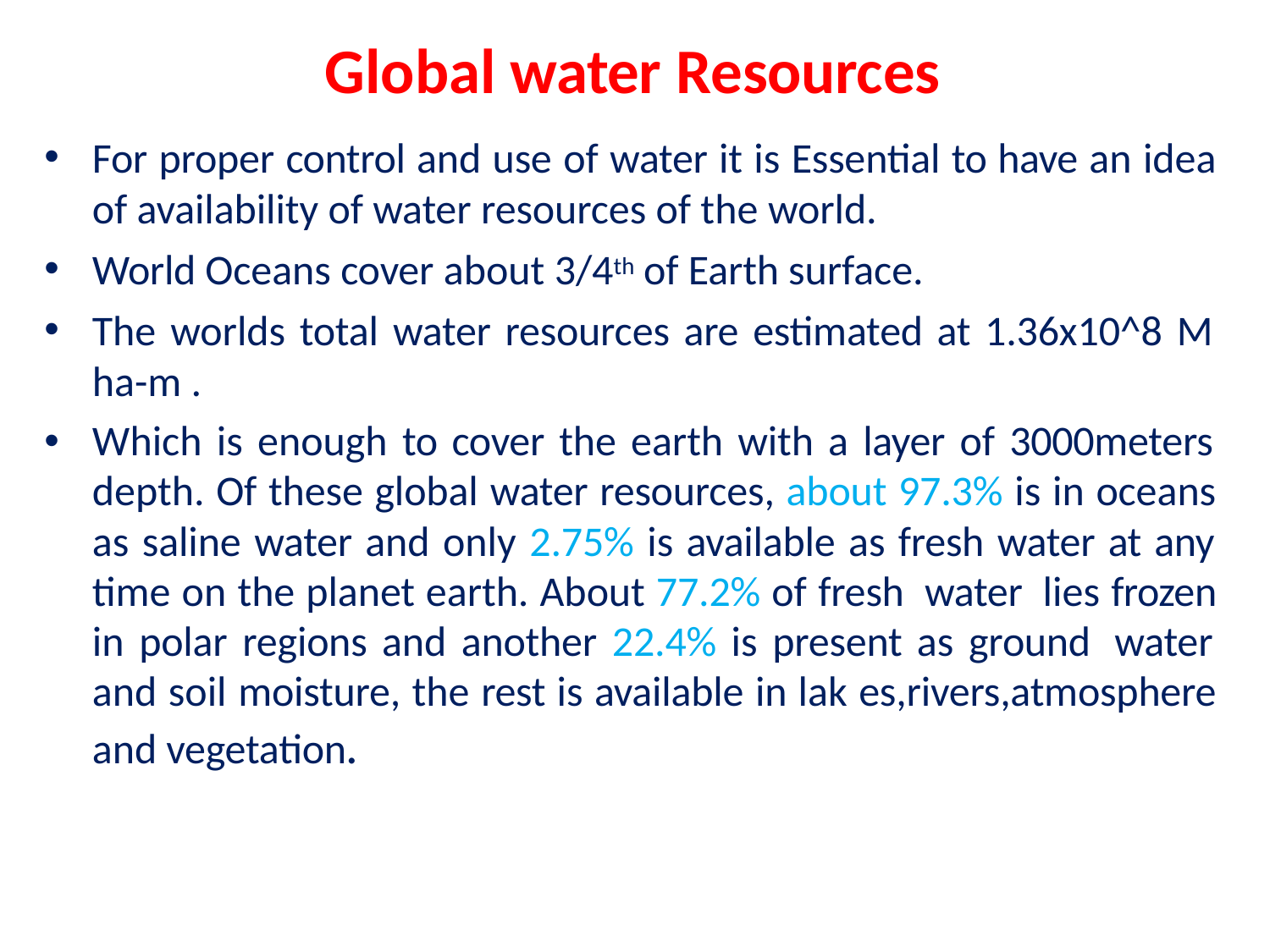

# Global water Resources
For proper control and use of water it is Essential to have an idea  of availability of water resources of the world.
World Oceans cover about 3/4th of Earth surface.
The worlds total water resources are estimated at 1.36x10^8 M  ha-m .
Which is enough to cover the earth with a layer of 3000meters  depth. Of these global water resources, about 97.3% is in oceans  as saline water and only 2.75% is available as fresh water at any  time on the planet earth. About 77.2% of fresh water lies frozen  in polar regions and another 22.4% is present as ground water  and soil moisture, the rest is available in lak es,rivers,atmosphere  and vegetation.